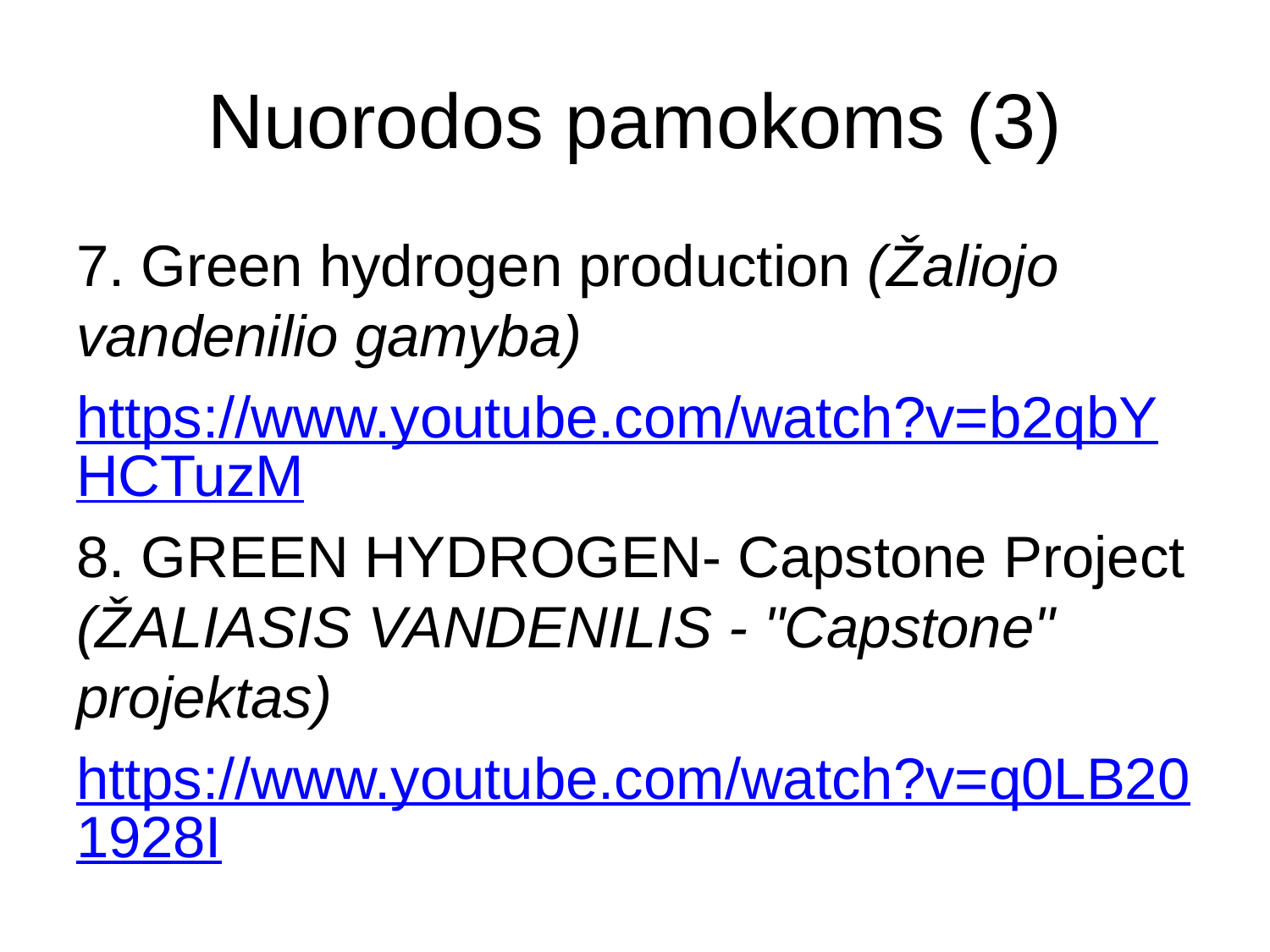

# Nuorodos pamokoms (3)
7. Green hydrogen production (Žaliojo vandenilio gamyba)
https://www.youtube.com/watch?v=b2qbYHCTuzM
8. GREEN HYDROGEN- Capstone Project (ŽALIASIS VANDENILIS - "Capstone" projektas)
https://www.youtube.com/watch?v=q0LB201928I